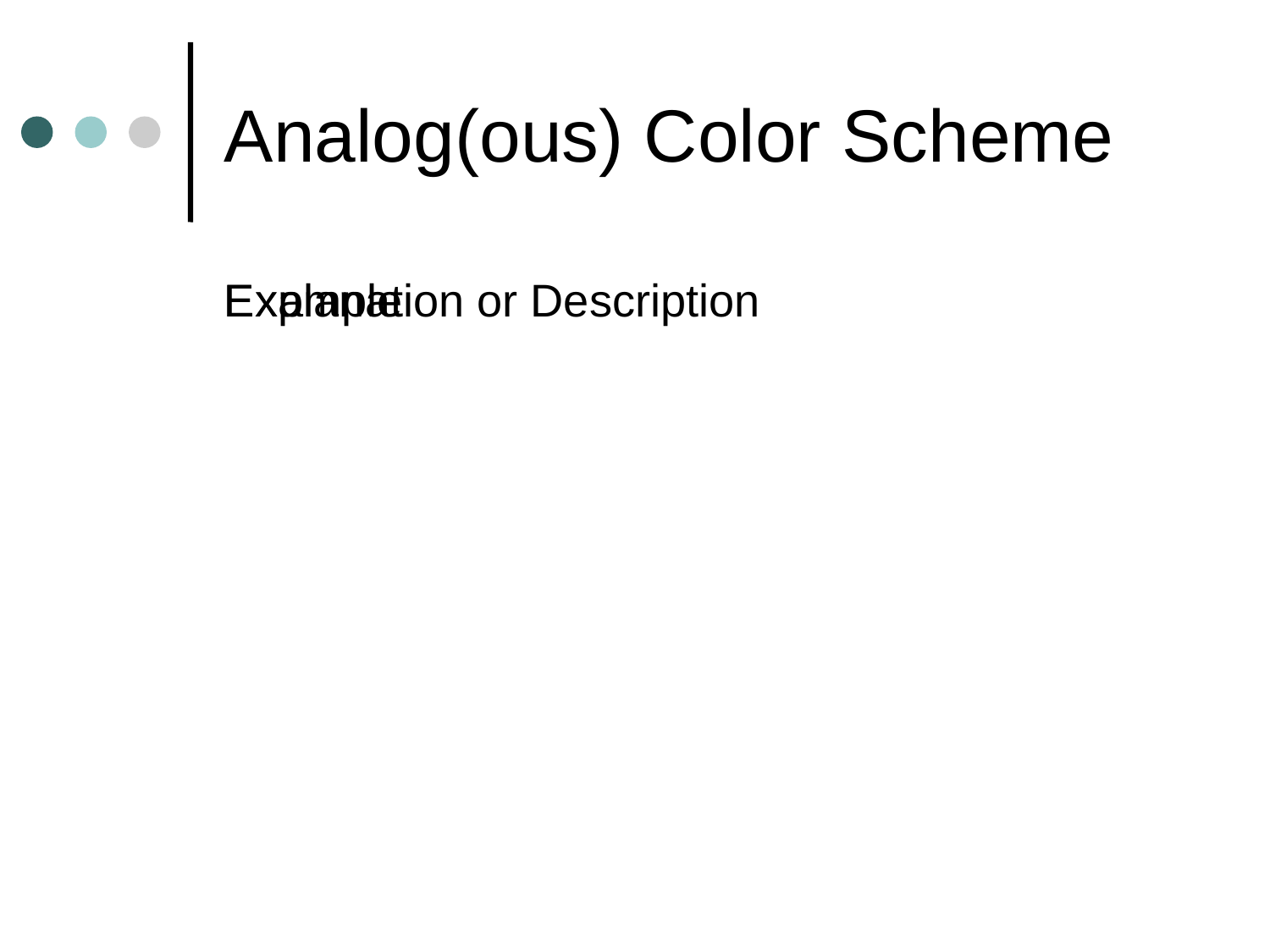

# Analog(ous) Color Scheme
Explanation or Description
Example